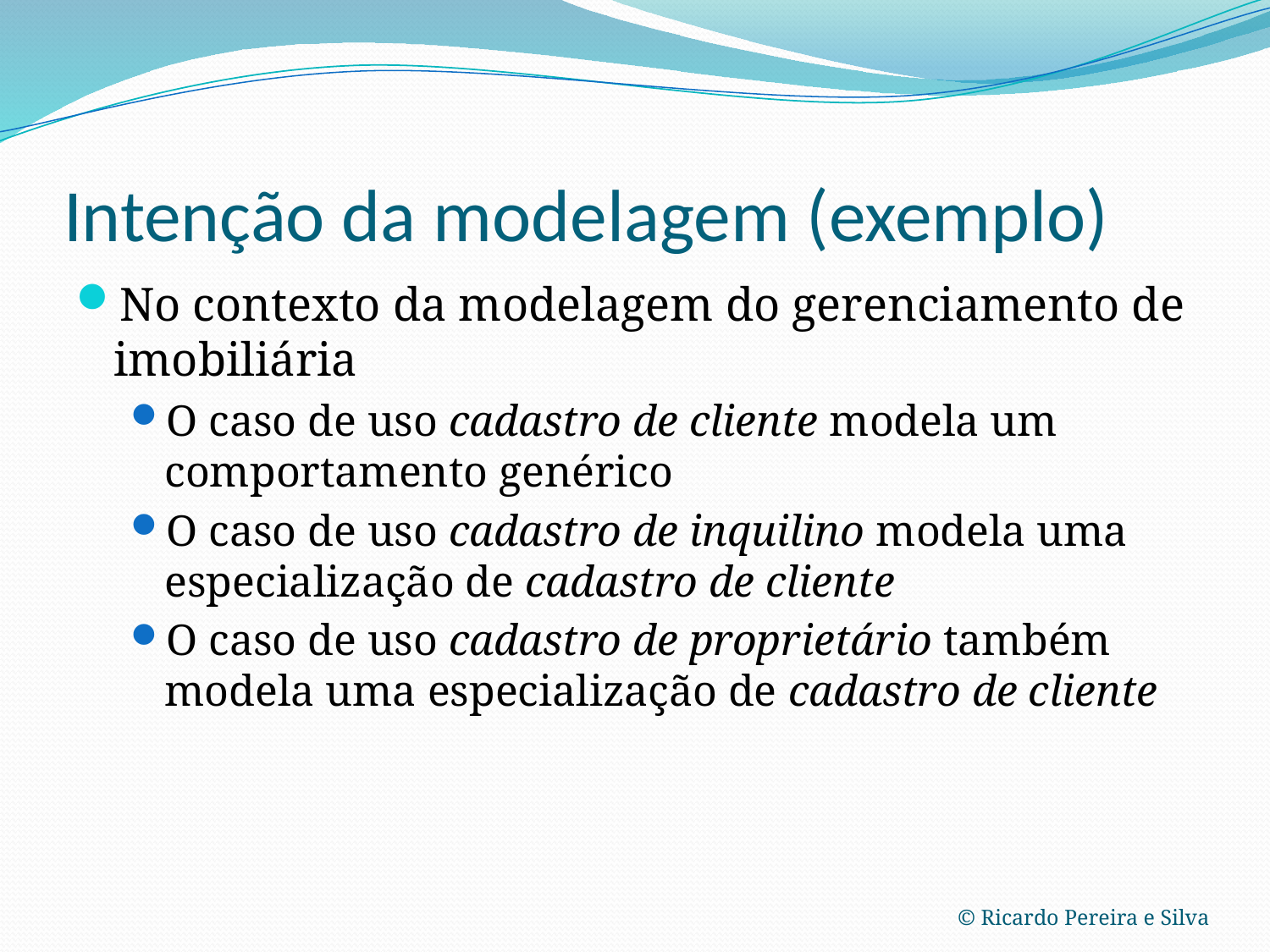

# Intenção da modelagem (exemplo)
No contexto da modelagem do gerenciamento de imobiliária
O caso de uso cadastro de cliente modela um comportamento genérico
O caso de uso cadastro de inquilino modela uma especialização de cadastro de cliente
O caso de uso cadastro de proprietário também modela uma especialização de cadastro de cliente
© Ricardo Pereira e Silva